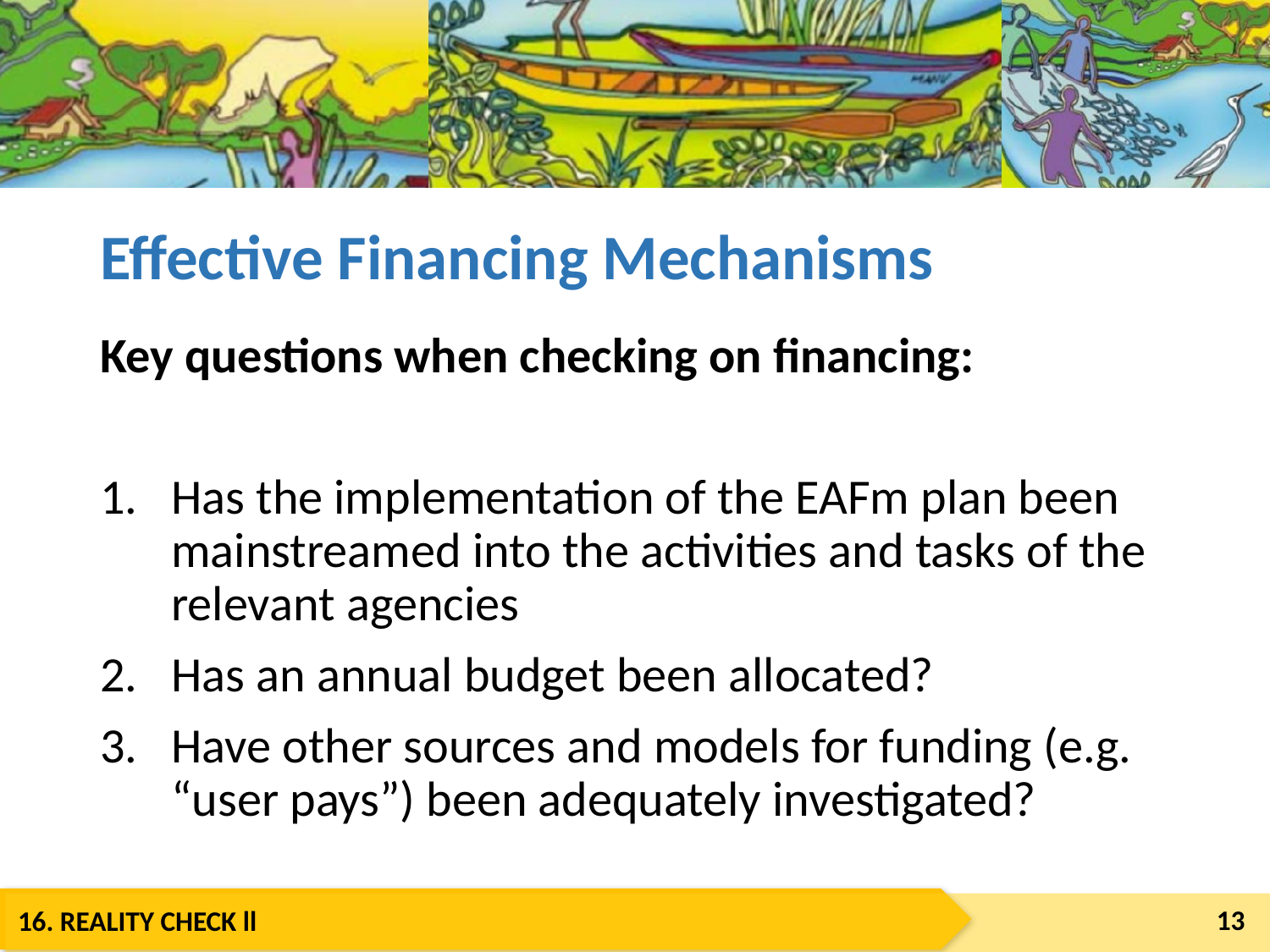

# Effective Financing Mechanisms
Key questions when checking on financing:

Has the implementation of the EAFm plan been mainstreamed into the activities and tasks of the relevant agencies
Has an annual budget been allocated?
Have other sources and models for funding (e.g. “user pays”) been adequately investigated?

13